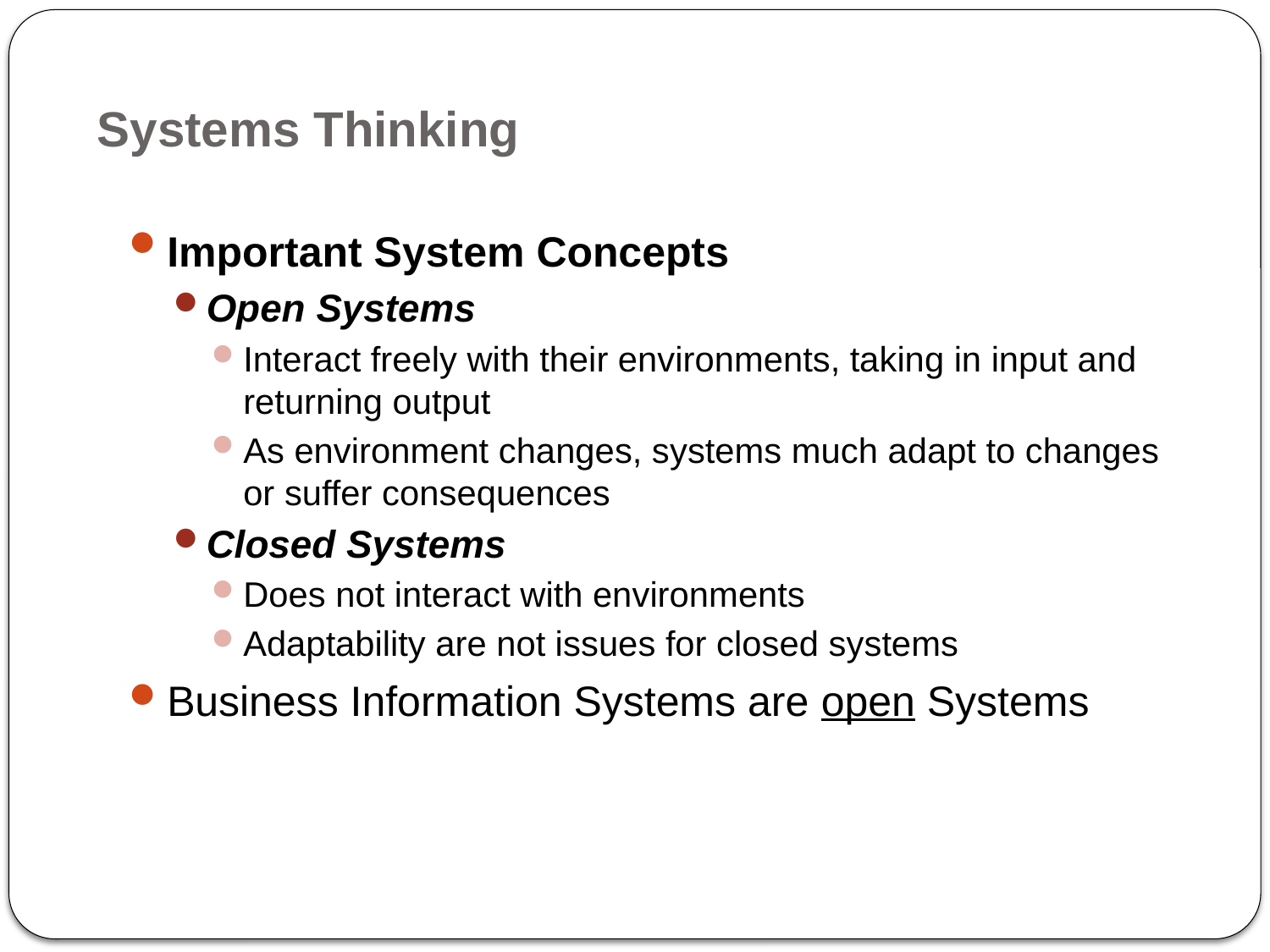

# Systems Thinking
Important System Concepts
Open Systems
Interact freely with their environments, taking in input and returning output
As environment changes, systems much adapt to changes or suffer consequences
Closed Systems
Does not interact with environments
Adaptability are not issues for closed systems
Business Information Systems are open Systems